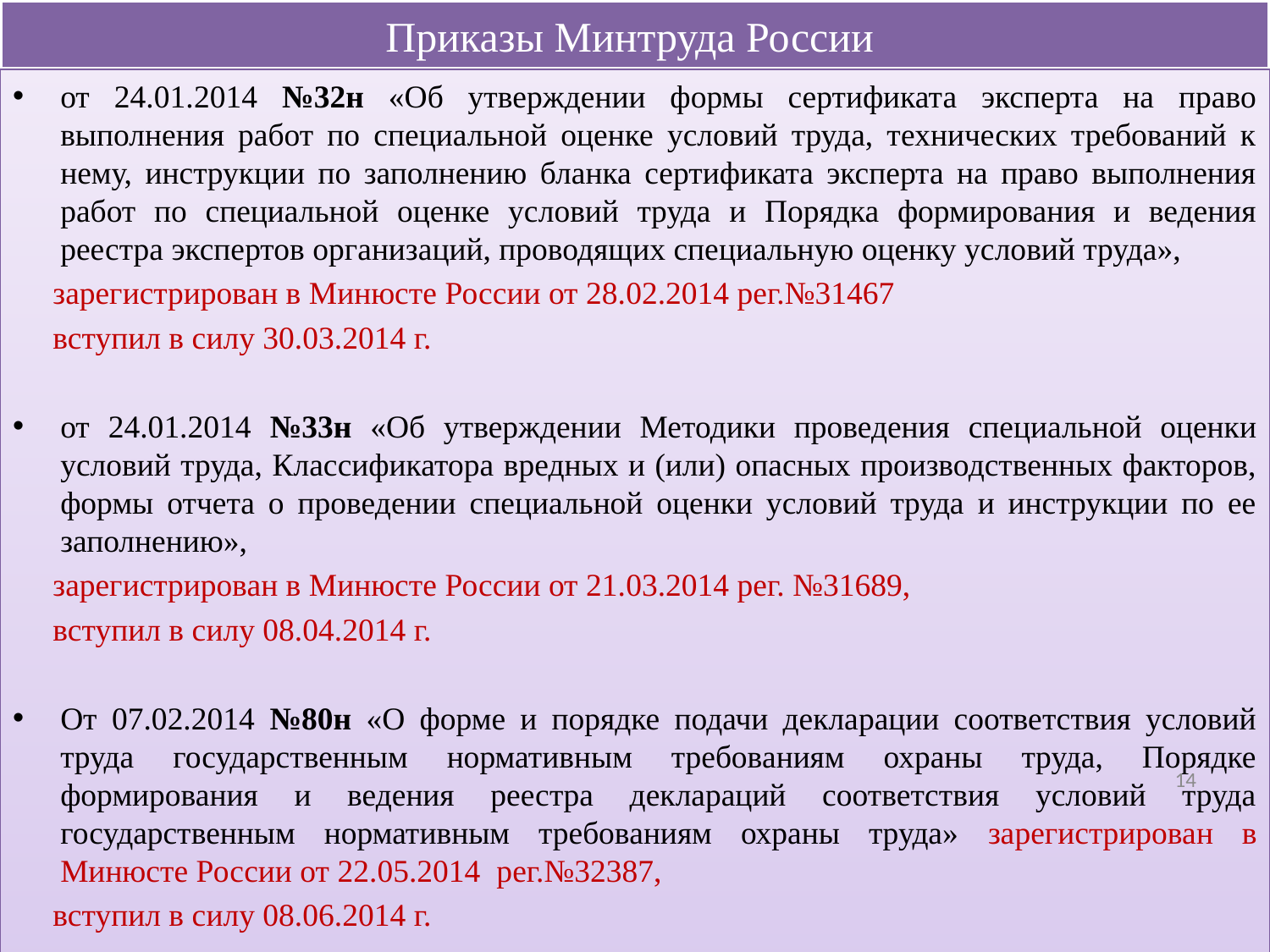

# Приказы Минтруда России
от 24.01.2014 №32н «Об утверждении формы сертификата эксперта на право выполнения работ по специальной оценке условий труда, технических требований к нему, инструкции по заполнению бланка сертификата эксперта на право выполнения работ по специальной оценке условий труда и Порядка формирования и ведения реестра экспертов организаций, проводящих специальную оценку условий труда»,
     зарегистрирован в Минюсте России от 28.02.2014 рег.№31467
     вступил в силу 30.03.2014 г.

от 24.01.2014 №33н «Об утверждении Методики проведения специальной оценки условий труда, Классификатора вредных и (или) опасных производственных факторов, формы отчета о проведении специальной оценки условий труда и инструкции по ее заполнению»,
     зарегистрирован в Минюсте России от 21.03.2014 рег. №31689,
     вступил в силу 08.04.2014 г.

От 07.02.2014 №80н «О форме и порядке подачи декларации соответствия условий труда государственным нормативным требованиям охраны труда, Порядке формирования и ведения реестра деклараций соответствия условий труда государственным нормативным требованиям охраны труда» зарегистрирован в Минюсте России от 22.05.2014  рег.№32387,
     вступил в силу 08.06.2014 г.

14